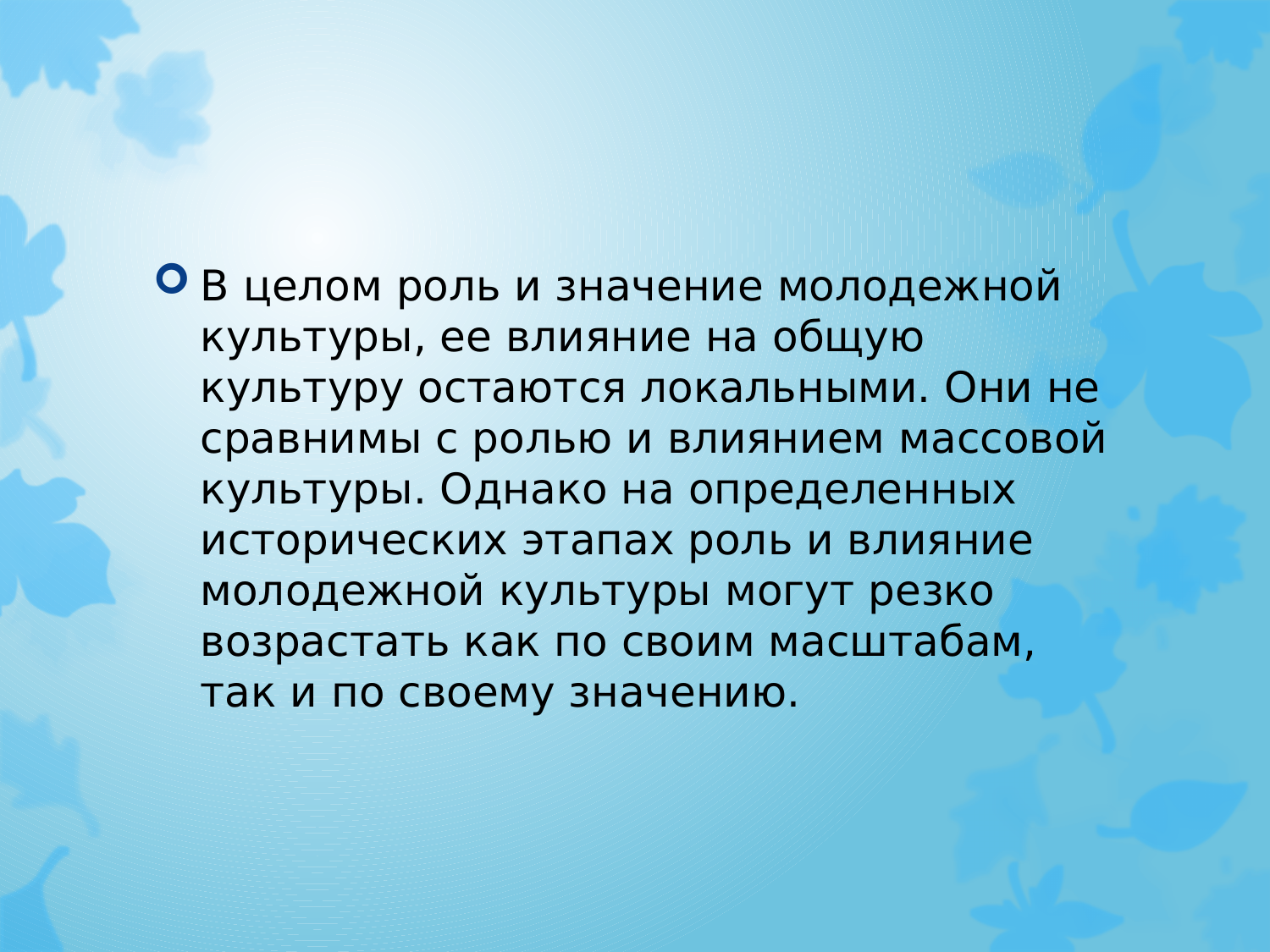

#
В целом роль и значение молодежной культуры, ее влияние на общую культуру остаются локальными. Они не сравнимы с ролью и влиянием массовой культуры. Однако на определенных исторических этапах роль и влияние молодежной культуры могут резко возрастать как по своим масштабам, так и по своему значению.